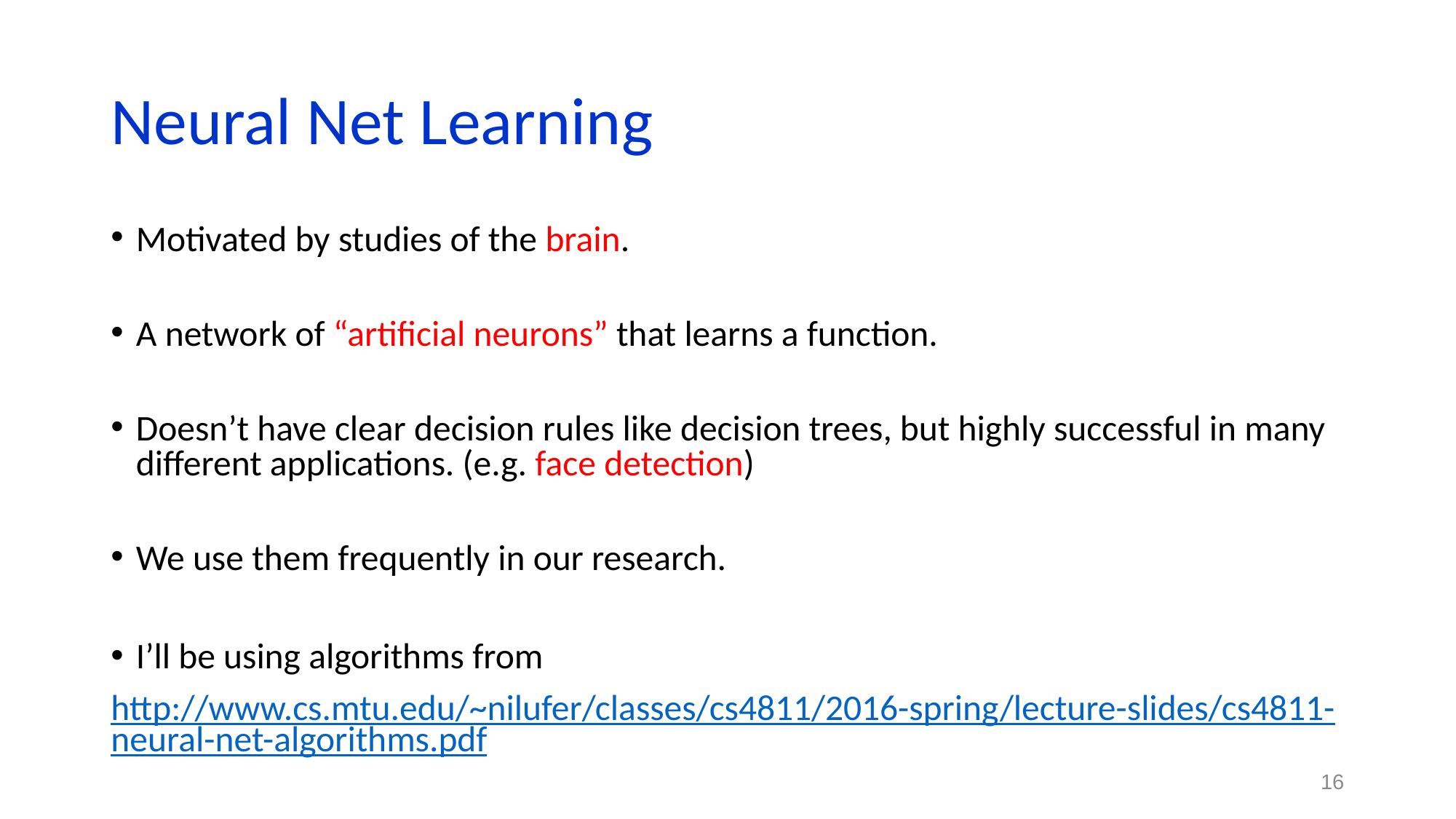

# Neural Net Learning
Motivated by studies of the brain.

A network of “artificial neurons” that learns a function.

Doesn’t have clear decision rules like decision trees, but highly successful in many different applications. (e.g. face detection)

We use them frequently in our research.

I’ll be using algorithms from
http://www.cs.mtu.edu/~nilufer/classes/cs4811/2016-spring/lecture-slides/cs4811-neural-net-algorithms.pdf

16